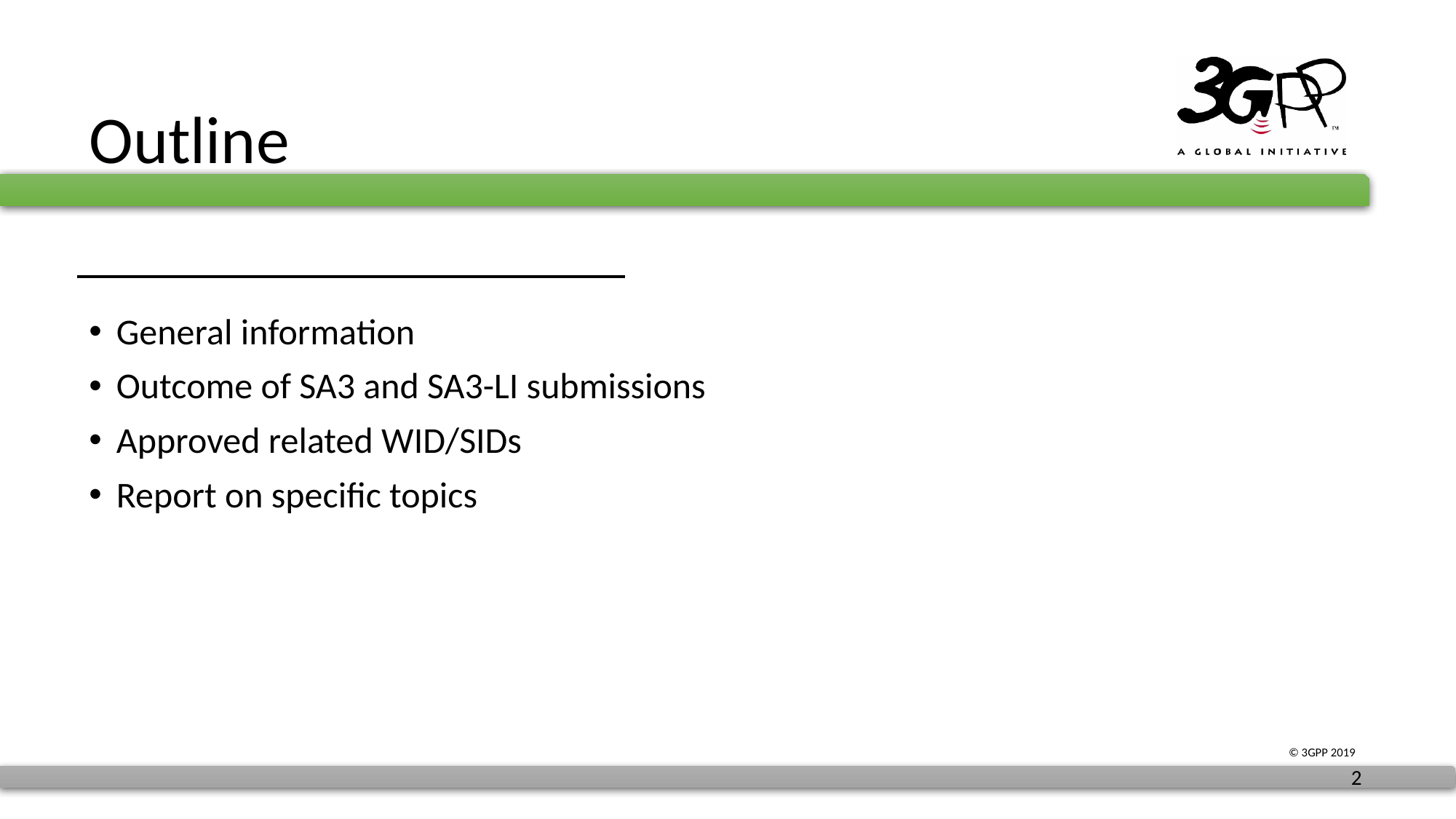

# Outline
General information
Outcome of SA3 and SA3-LI submissions
Approved related WID/SIDs
Report on specific topics